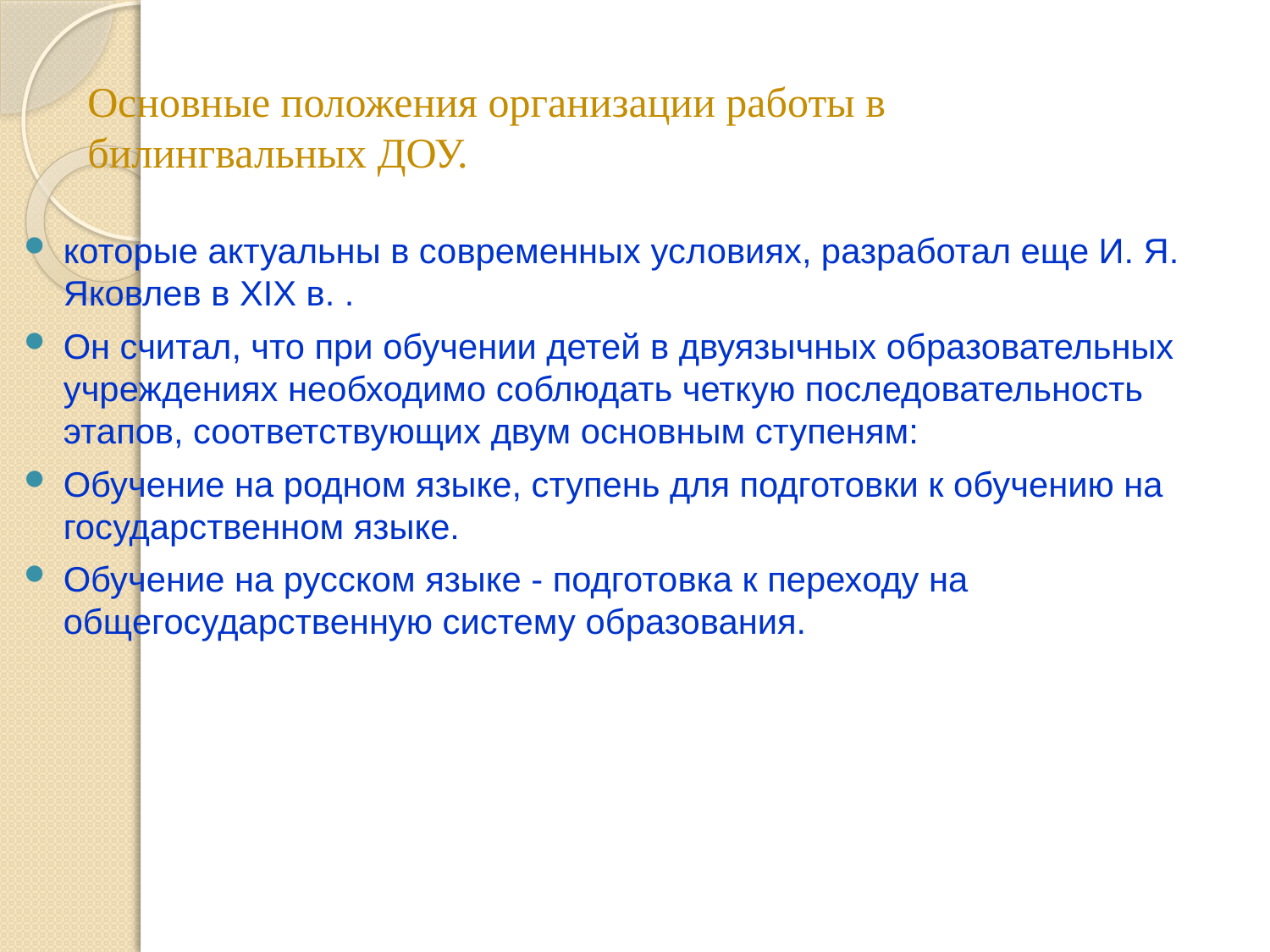

# Основные положения организации работы в билингвальных ДОУ.
которые актуальны в современных условиях, разработал еще И. Я. Яковлев в XIX в. .
Он считал, что при обучении детей в двуязычных образовательных учреждениях необходимо соблюдать четкую последовательность этапов, соответствующих двум основным ступеням:
Обучение на родном языке, ступень для подготовки к обучению на государственном языке.
Обучение на русском языке - подготовка к переходу на общегосударственную систему образования.